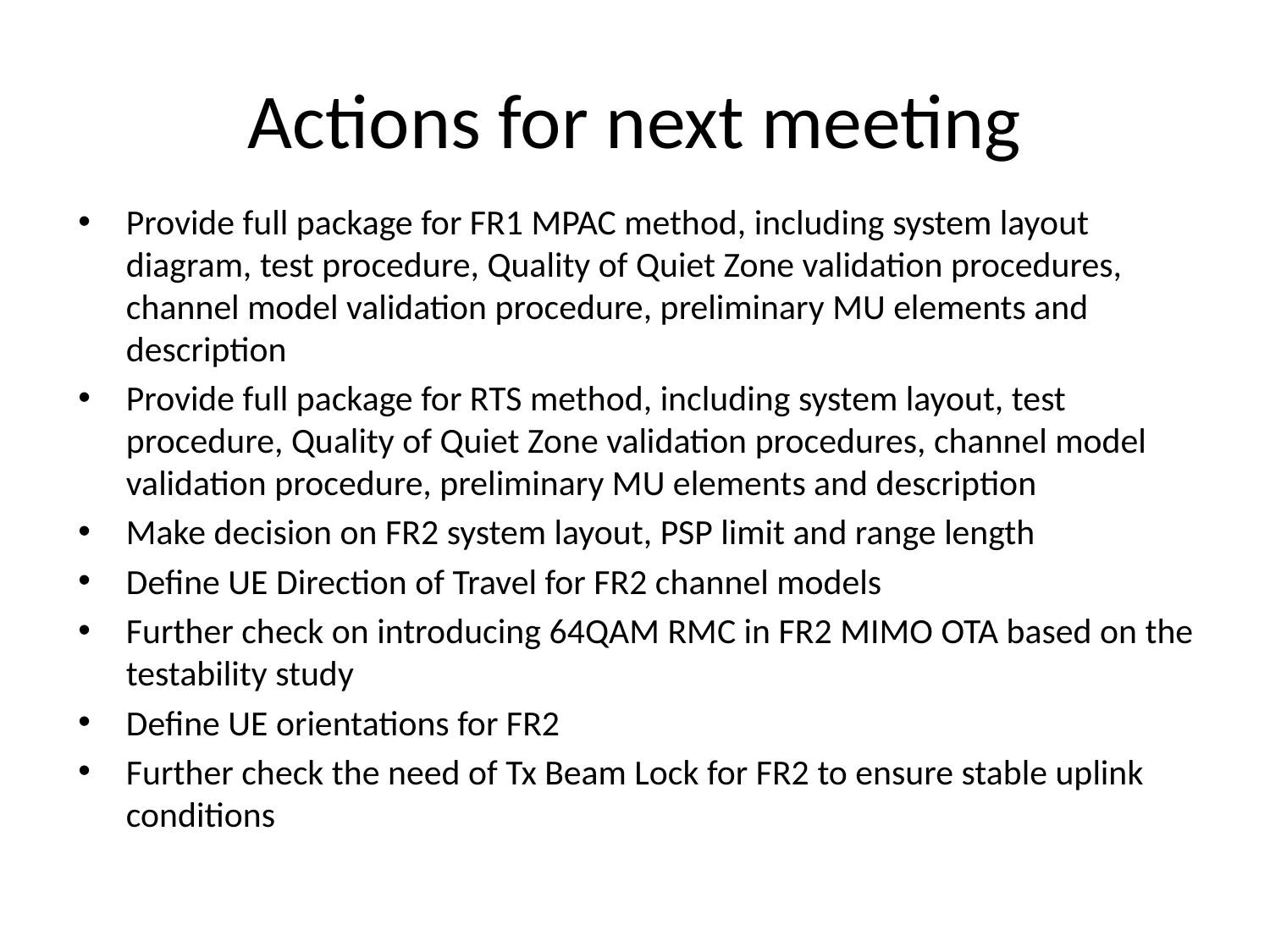

# Actions for next meeting
Provide full package for FR1 MPAC method, including system layout diagram, test procedure, Quality of Quiet Zone validation procedures, channel model validation procedure, preliminary MU elements and description
Provide full package for RTS method, including system layout, test procedure, Quality of Quiet Zone validation procedures, channel model validation procedure, preliminary MU elements and description
Make decision on FR2 system layout, PSP limit and range length
Define UE Direction of Travel for FR2 channel models
Further check on introducing 64QAM RMC in FR2 MIMO OTA based on the testability study
Define UE orientations for FR2
Further check the need of Tx Beam Lock for FR2 to ensure stable uplink conditions